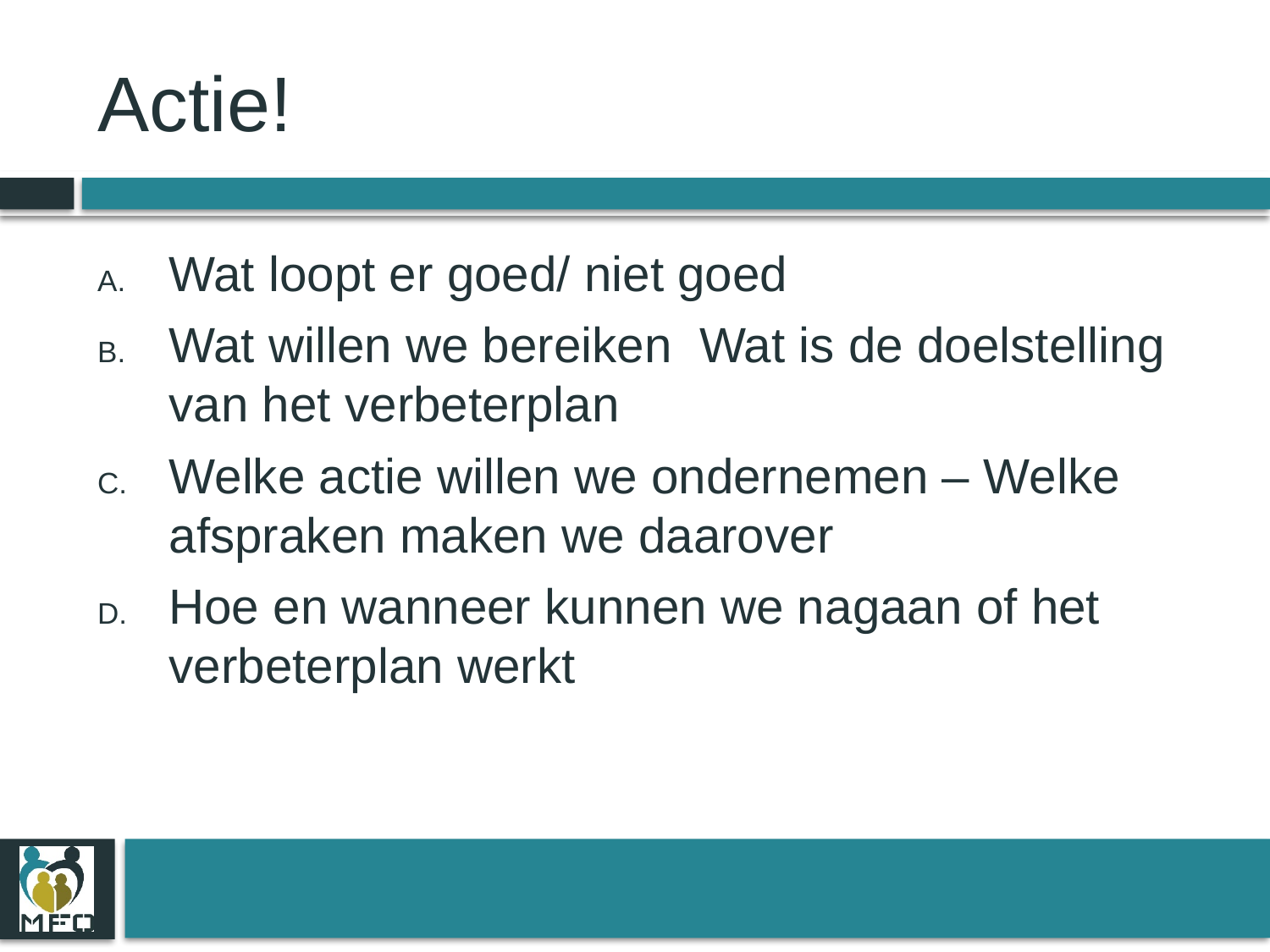

# Actie!
Wat loopt er goed/ niet goed
Wat willen we bereiken  Wat is de doelstelling van het verbeterplan
Welke actie willen we ondernemen – Welke afspraken maken we daarover
Hoe en wanneer kunnen we nagaan of het verbeterplan werkt